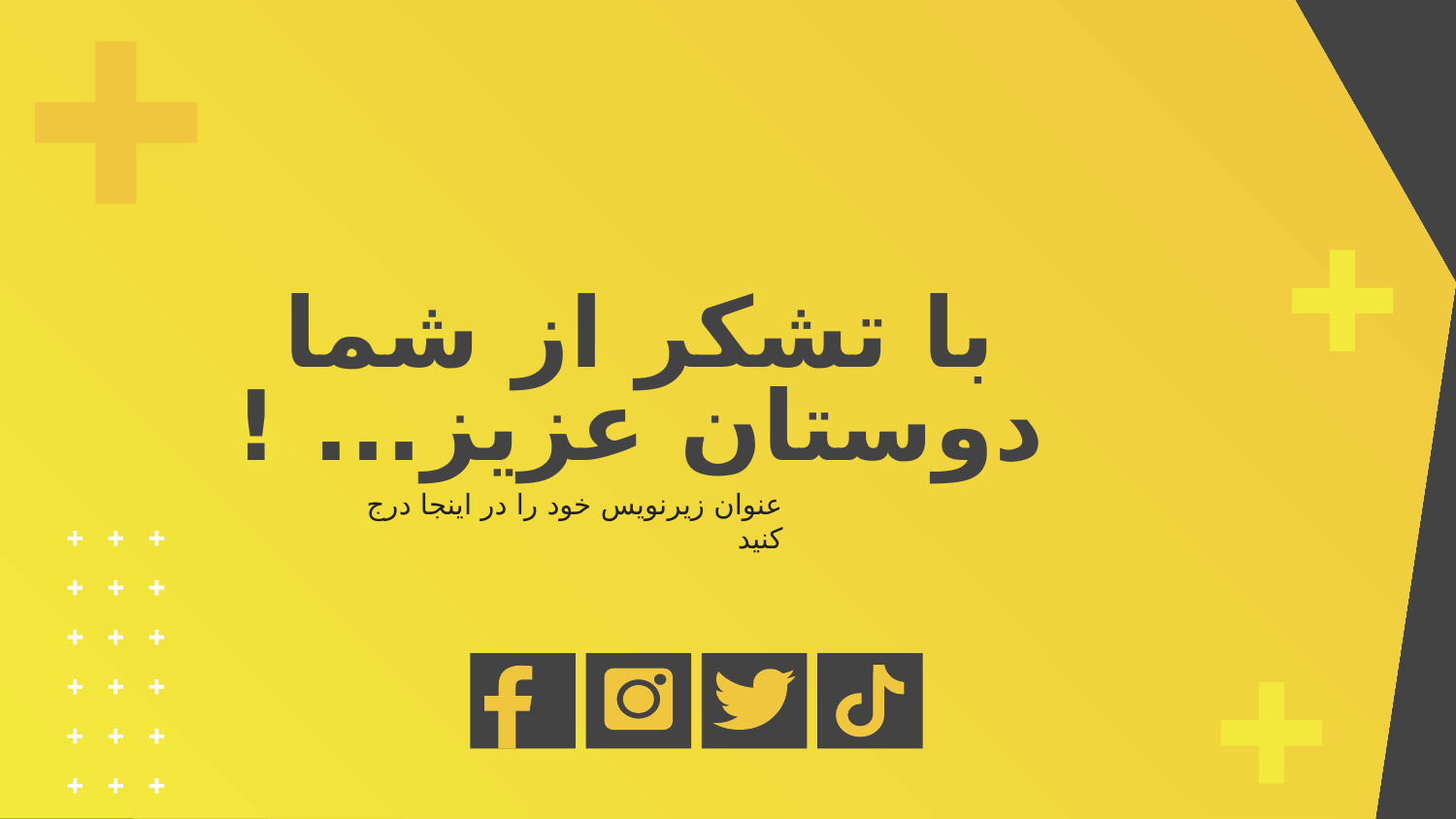

# با تشکر از شما دوستان عزیز... !
عنوان زیرنویس خود را در اینجا درج کنید